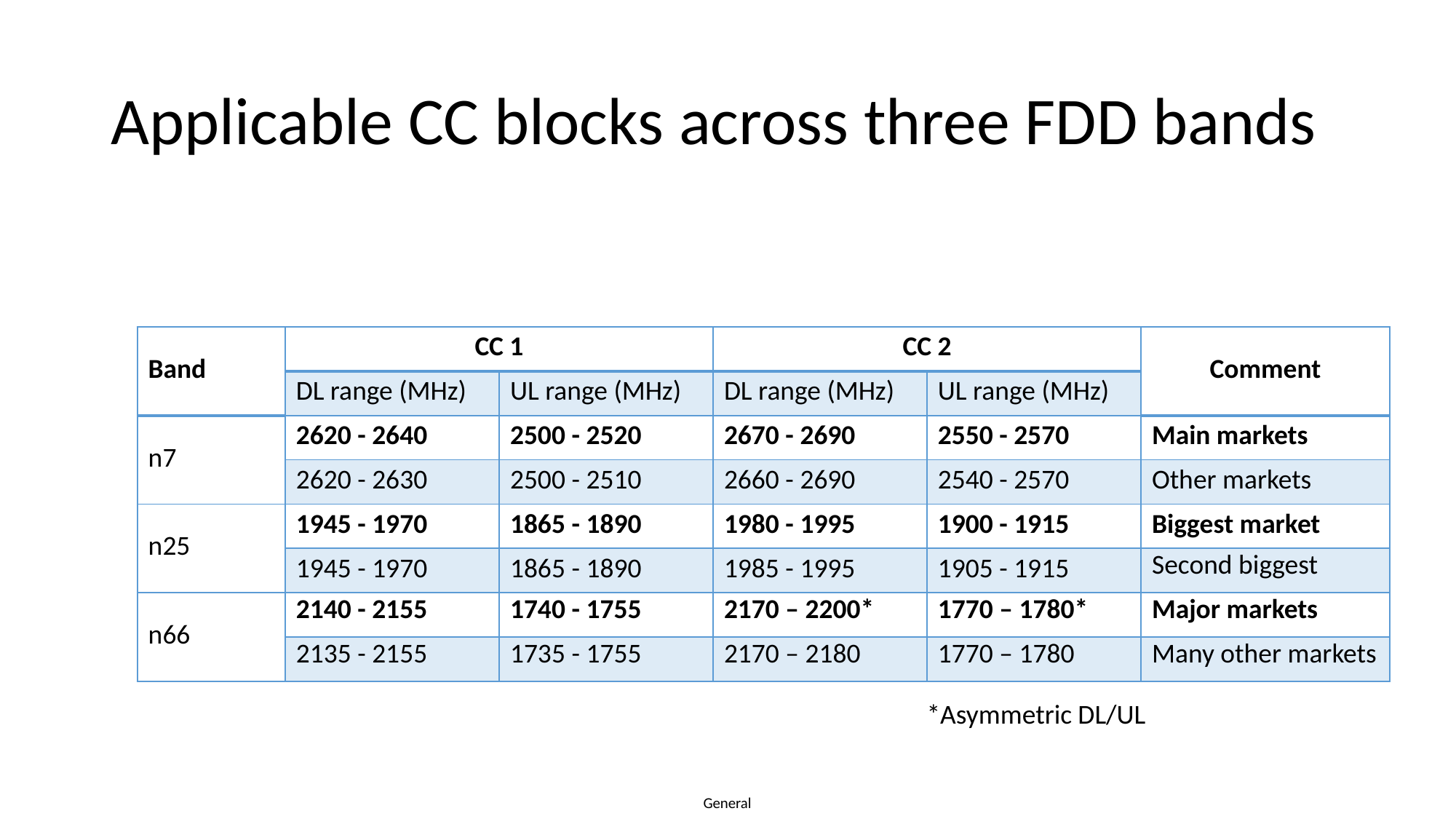

# Applicable CC blocks across three FDD bands
| Band | CC 1 |  | CC 2 |  | Comment |
| --- | --- | --- | --- | --- | --- |
|  | DL range (MHz) | UL range (MHz) | DL range (MHz) | UL range (MHz) |  |
| n7 | 2620 - 2640 | 2500 - 2520 | 2670 - 2690 | 2550 - 2570 | Main markets |
|  | 2620 - 2630 | 2500 - 2510 | 2660 - 2690 | 2540 - 2570 | Other markets |
| n25 | 1945 - 1970 | 1865 - 1890 | 1980 - 1995 | 1900 - 1915 | Biggest market |
|  | 1945 - 1970 | 1865 - 1890 | 1985 - 1995 | 1905 - 1915 | Second biggest |
| n66 | 2140 - 2155 | 1740 - 1755 | 2170 – 2200\* | 1770 – 1780\* | Major markets |
|  | 2135 - 2155 | 1735 - 1755 | 2170 – 2180 | 1770 – 1780 | Many other markets |
*Asymmetric DL/UL